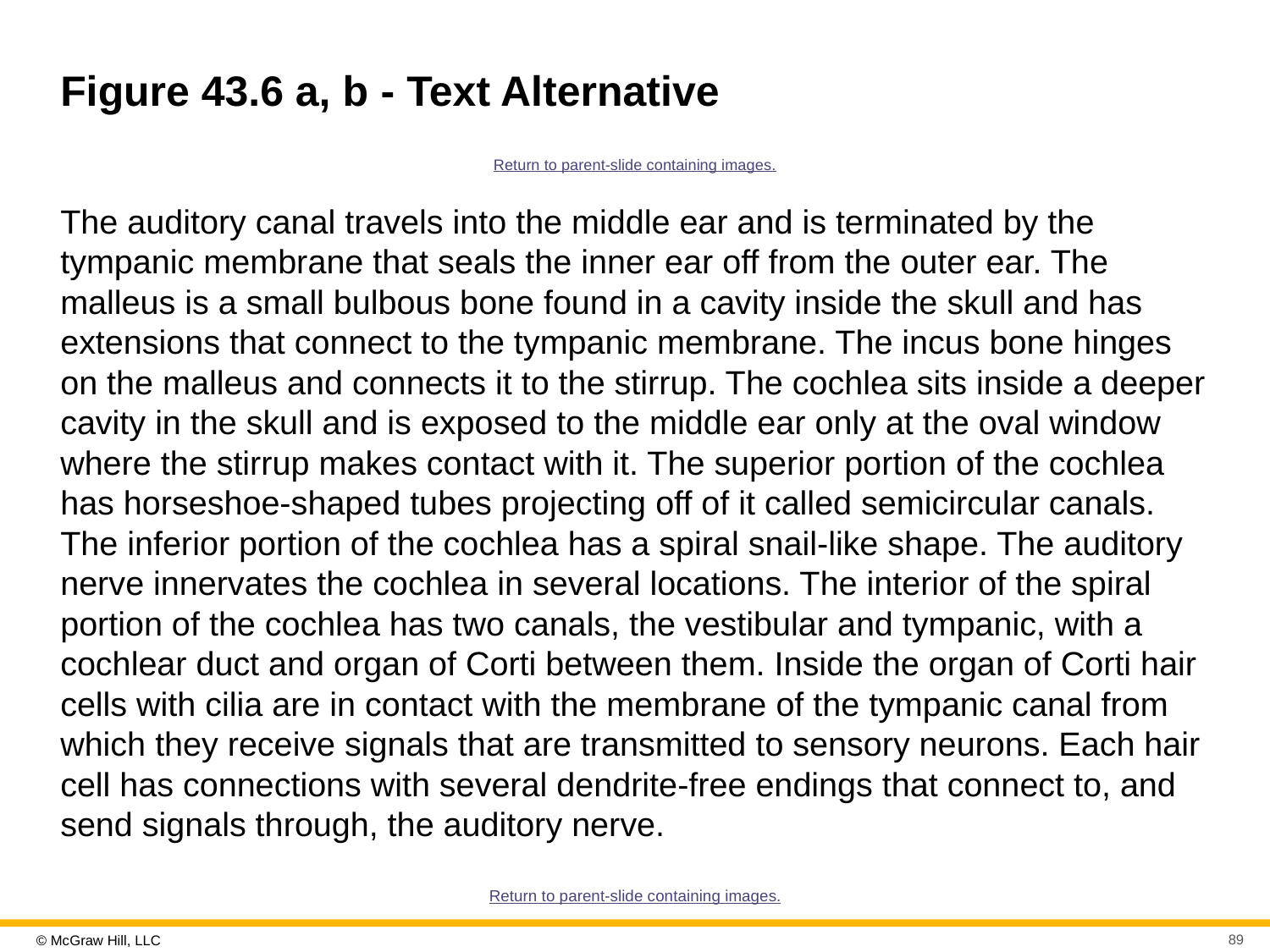

# Figure 43.6 a, b - Text Alternative
Return to parent-slide containing images.
The auditory canal travels into the middle ear and is terminated by the tympanic membrane that seals the inner ear off from the outer ear. The malleus is a small bulbous bone found in a cavity inside the skull and has extensions that connect to the tympanic membrane. The incus bone hinges on the malleus and connects it to the stirrup. The cochlea sits inside a deeper cavity in the skull and is exposed to the middle ear only at the oval window where the stirrup makes contact with it. The superior portion of the cochlea has horseshoe-shaped tubes projecting off of it called semicircular canals. The inferior portion of the cochlea has a spiral snail-like shape. The auditory nerve innervates the cochlea in several locations. The interior of the spiral portion of the cochlea has two canals, the vestibular and tympanic, with a cochlear duct and organ of Corti between them. Inside the organ of Corti hair cells with cilia are in contact with the membrane of the tympanic canal from which they receive signals that are transmitted to sensory neurons. Each hair cell has connections with several dendrite-free endings that connect to, and send signals through, the auditory nerve.
Return to parent-slide containing images.
89